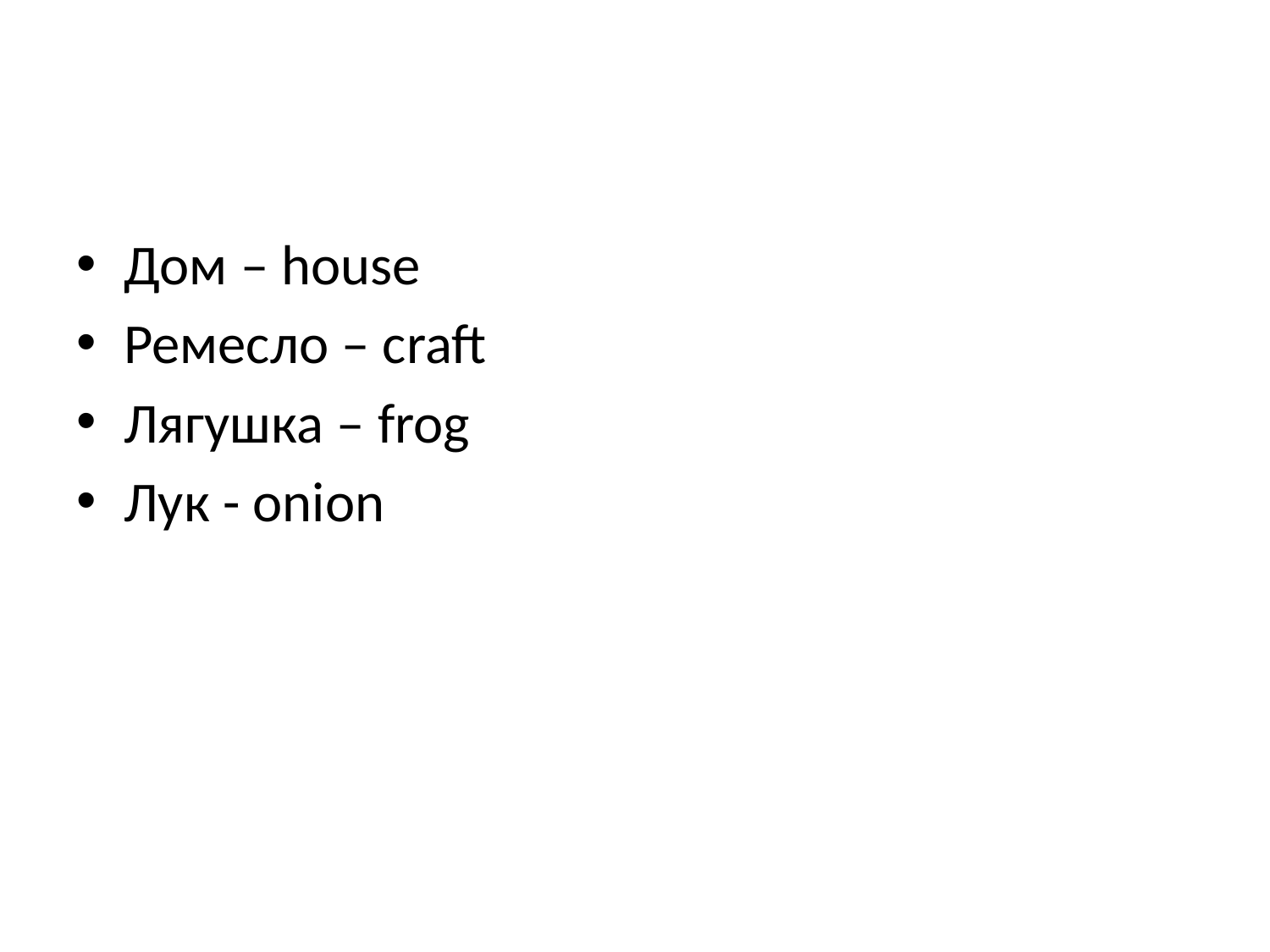

#
Дом – house
Ремесло – craft
Лягушка – frog
Лук - onion